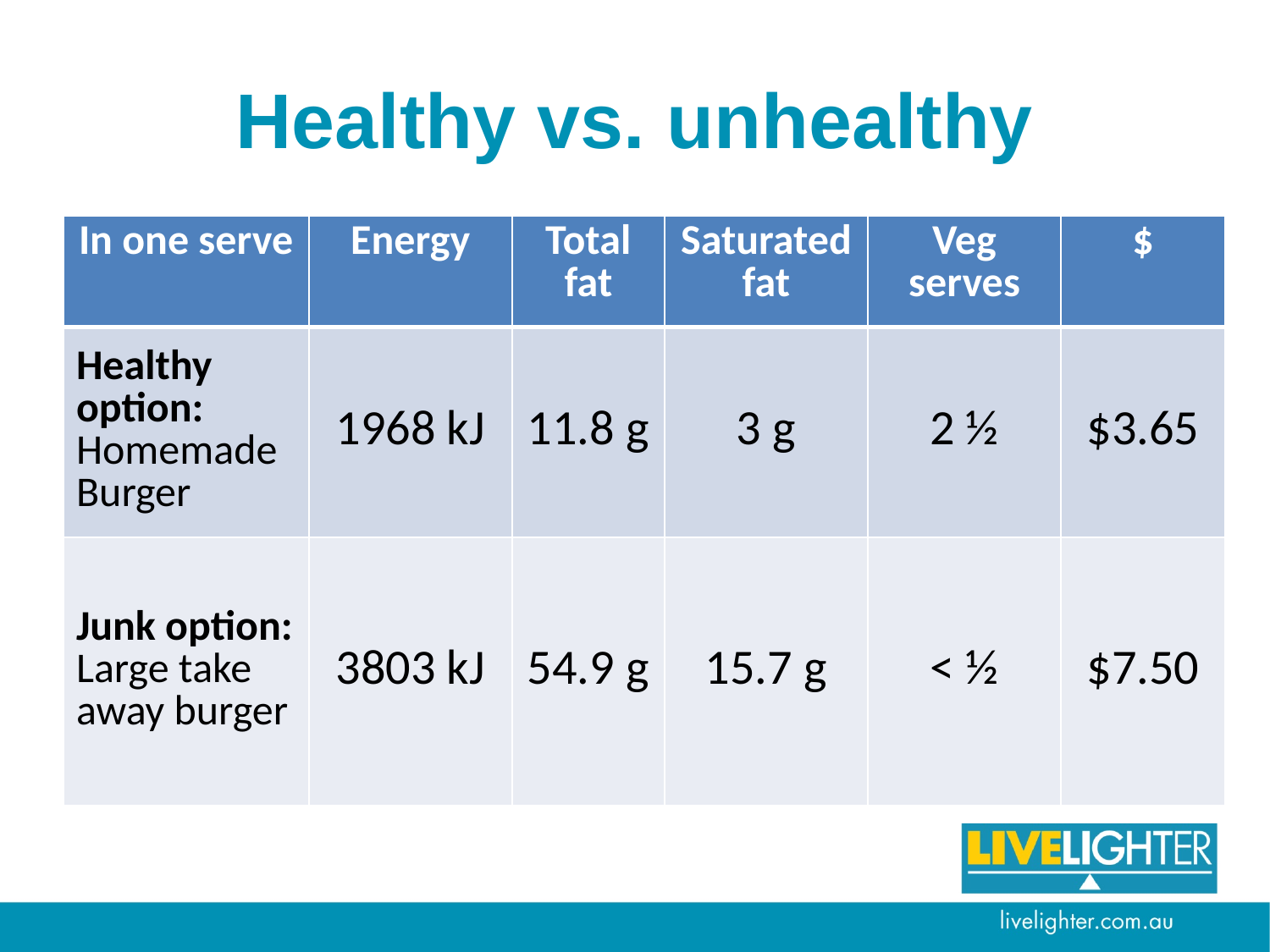

# Healthy vs. unhealthy
| In one serve | Energy | Total fat | Saturated fat | Veg serves | $ |
| --- | --- | --- | --- | --- | --- |
| Healthy option: Homemade Burger | 1968 kJ | 11.8 g | 3 g | 2 ½ | $3.65 |
| Junk option: Large take away burger | 3803 kJ | 54.9 g | 15.7 g | < ½ | $7.50 |